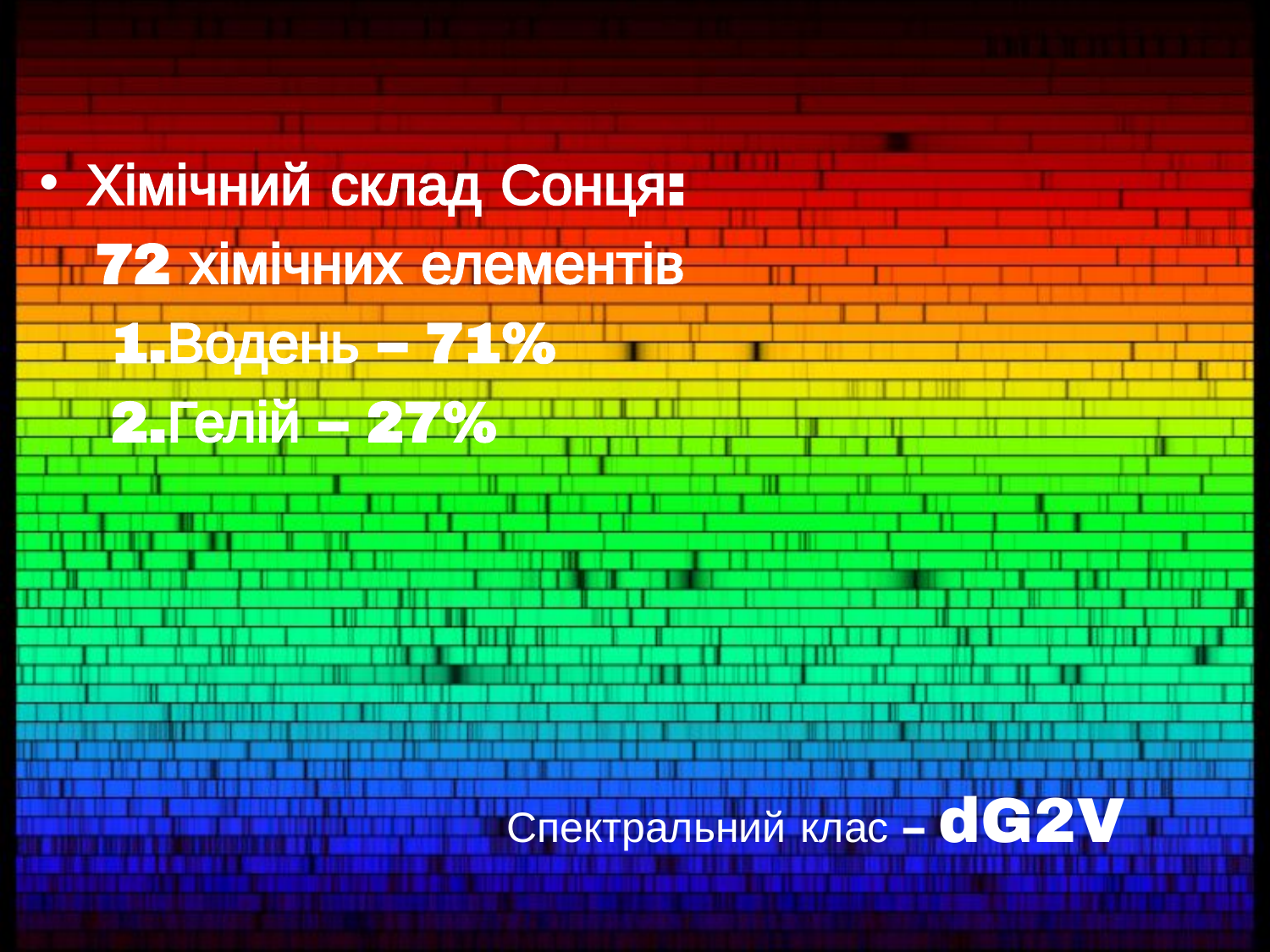

Хімічний склад Сонця:
   72 хімічних елементів
Водень – 71%
Гелій – 27%

# Спектральний клас – dG2V